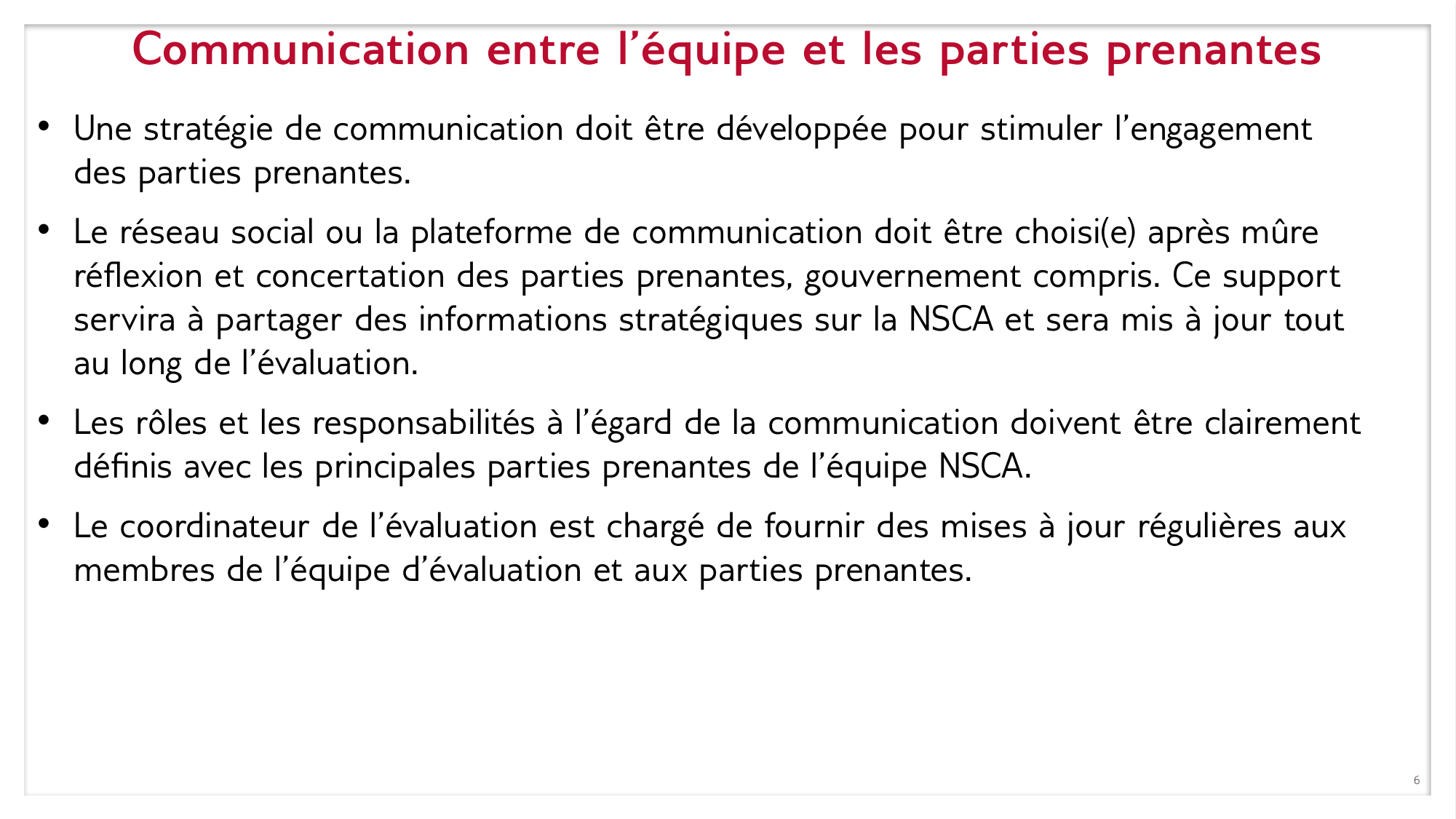

# Communication entre l’équipe et les parties prenantes
Une stratégie de communication doit être développée pour stimuler l’engagement
des parties prenantes.
Le réseau social ou la plateforme de communication doit être choisi(e) après mûre réflexion et concertation des parties prenantes, gouvernement compris. Ce support servira à partager des informations stratégiques sur la NSCA et sera mis à jour tout
au long de l’évaluation.
Les rôles et les responsabilités à l’égard de la communication doivent être clairement définis avec les principales parties prenantes de l’équipe NSCA.
Le coordinateur de l’évaluation est chargé de fournir des mises à jour régulières aux membres de l’équipe d’évaluation et aux parties prenantes.
6